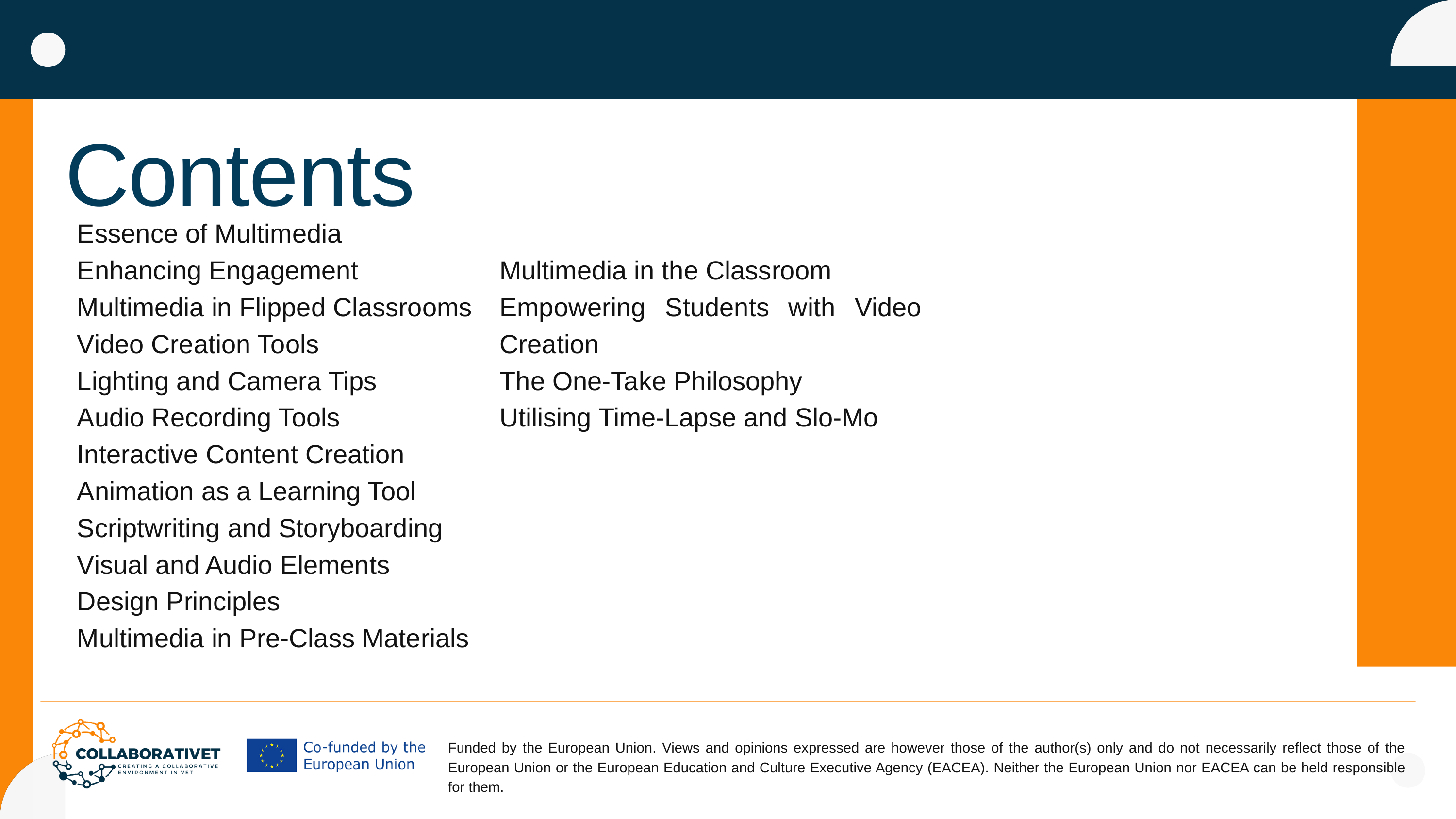

Contents
Essence of Multimedia
Enhancing Engagement
Multimedia in Flipped Classrooms
Video Creation Tools
Lighting and Camera Tips
Audio Recording Tools
Interactive Content Creation
Animation as a Learning Tool
Scriptwriting and Storyboarding
Visual and Audio Elements
Design Principles
Multimedia in Pre-Class Materials

Multimedia in the Classroom
Empowering Students with Video Creation
The One-Take Philosophy
Utilising Time-Lapse and Slo-Mo

Funded by the European Union. Views and opinions expressed are however those of the author(s) only and do not necessarily reflect those of the European Union or the European Education and Culture Executive Agency (EACEA). Neither the European Union nor EACEA can be held responsible for them.